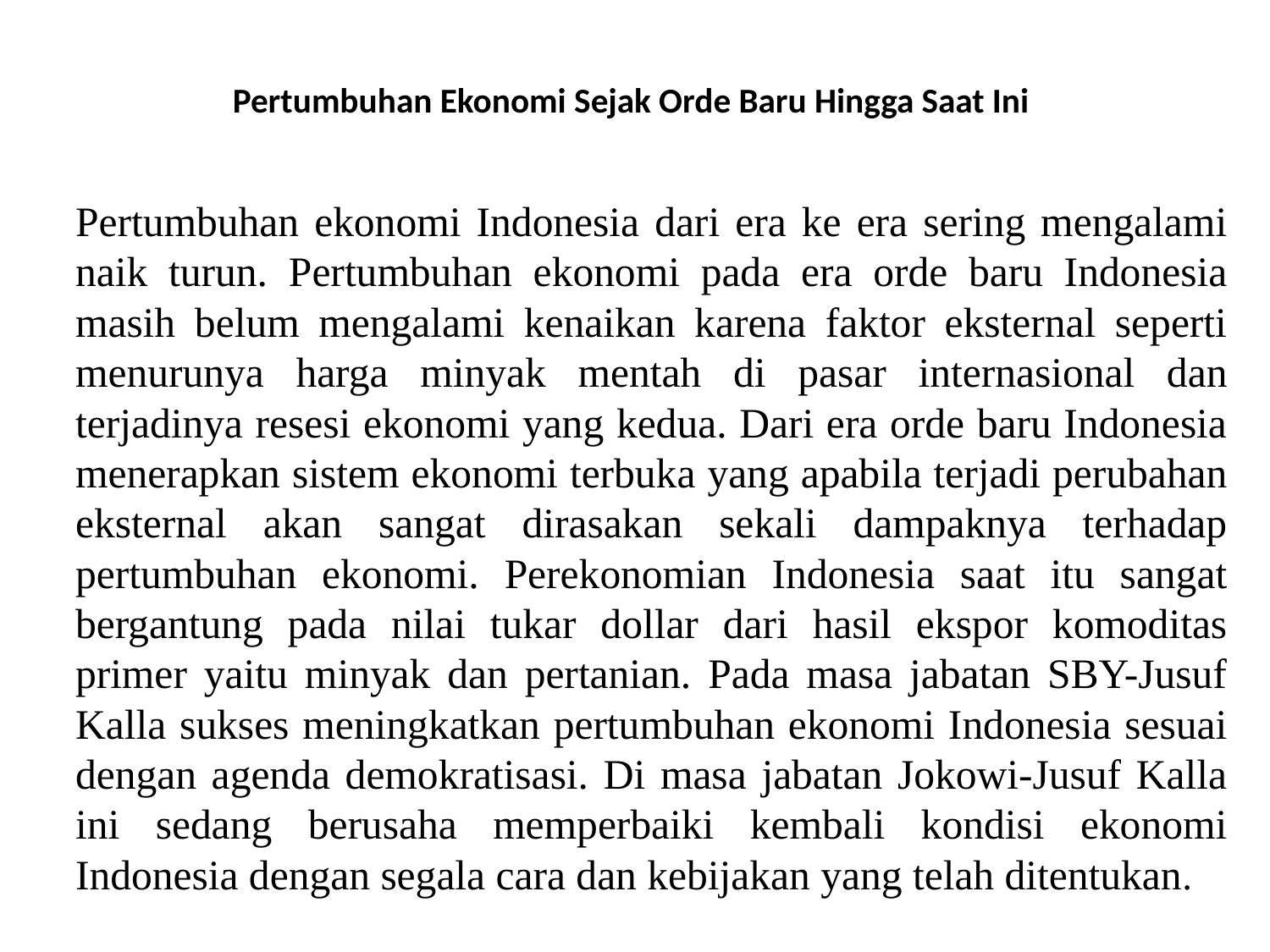

# Pertumbuhan Ekonomi Sejak Orde Baru Hingga Saat Ini
	Pertumbuhan ekonomi Indonesia dari era ke era sering mengalami naik turun. Pertumbuhan ekonomi pada era orde baru Indonesia masih belum mengalami kenaikan karena faktor eksternal seperti menurunya harga minyak mentah di pasar internasional dan terjadinya resesi ekonomi yang kedua. Dari era orde baru Indonesia menerapkan sistem ekonomi terbuka yang apabila terjadi perubahan eksternal akan sangat dirasakan sekali dampaknya terhadap pertumbuhan ekonomi. Perekonomian Indonesia saat itu sangat bergantung pada nilai tukar dollar dari hasil ekspor komoditas primer yaitu minyak dan pertanian. Pada masa jabatan SBY-Jusuf Kalla sukses meningkatkan pertumbuhan ekonomi Indonesia sesuai dengan agenda demokratisasi. Di masa jabatan Jokowi-Jusuf Kalla ini sedang berusaha memperbaiki kembali kondisi ekonomi Indonesia dengan segala cara dan kebijakan yang telah ditentukan.